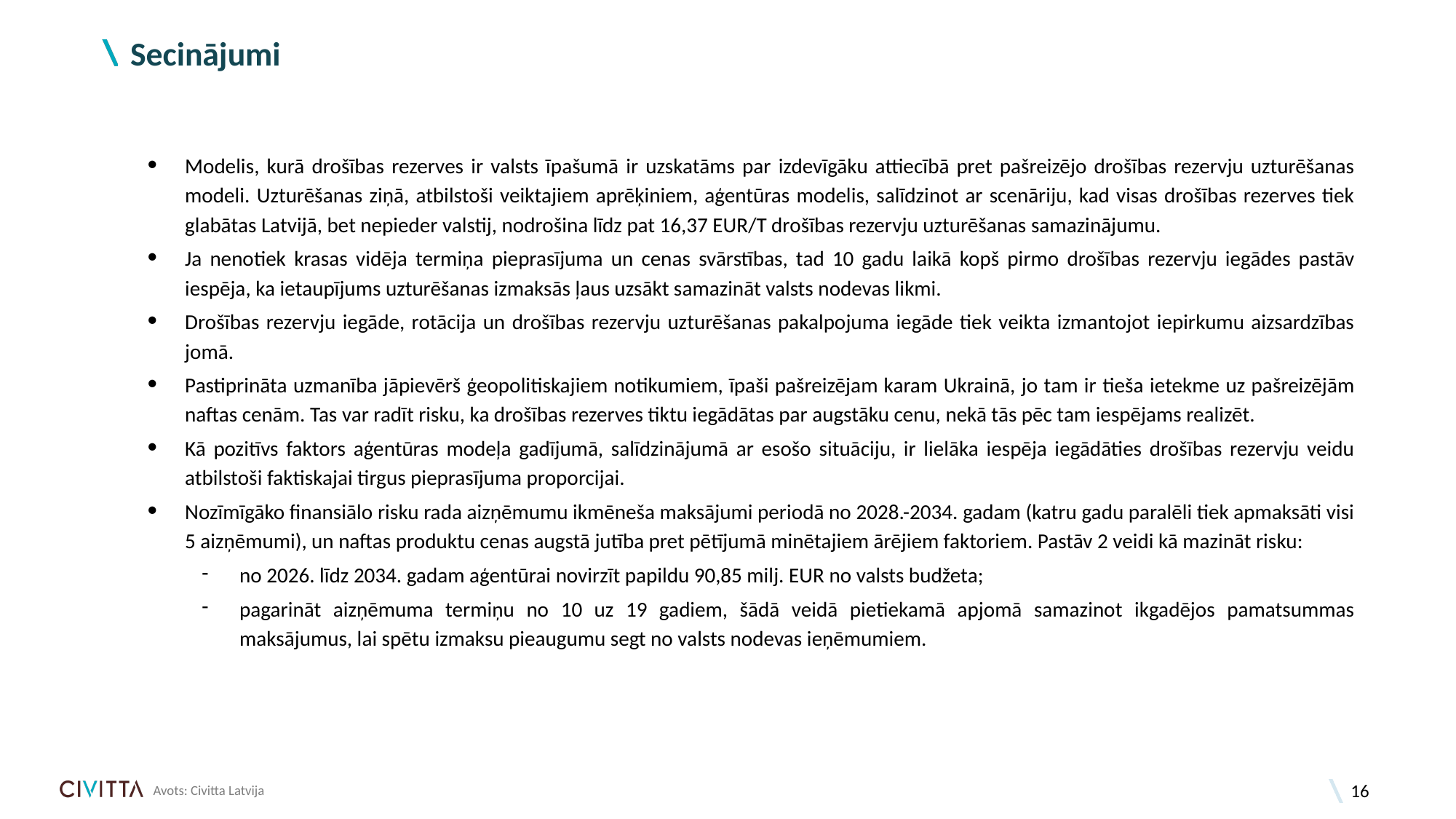

# Secinājumi
Modelis, kurā drošības rezerves ir valsts īpašumā ir uzskatāms par izdevīgāku attiecībā pret pašreizējo drošības rezervju uzturēšanas modeli. Uzturēšanas ziņā, atbilstoši veiktajiem aprēķiniem, aģentūras modelis, salīdzinot ar scenāriju, kad visas drošības rezerves tiek glabātas Latvijā, bet nepieder valstij, nodrošina līdz pat 16,37 EUR/T drošības rezervju uzturēšanas samazinājumu.
Ja nenotiek krasas vidēja termiņa pieprasījuma un cenas svārstības, tad 10 gadu laikā kopš pirmo drošības rezervju iegādes pastāv iespēja, ka ietaupījums uzturēšanas izmaksās ļaus uzsākt samazināt valsts nodevas likmi.
Drošības rezervju iegāde, rotācija un drošības rezervju uzturēšanas pakalpojuma iegāde tiek veikta izmantojot iepirkumu aizsardzības jomā.
Pastiprināta uzmanība jāpievērš ģeopolitiskajiem notikumiem, īpaši pašreizējam karam Ukrainā, jo tam ir tieša ietekme uz pašreizējām naftas cenām. Tas var radīt risku, ka drošības rezerves tiktu iegādātas par augstāku cenu, nekā tās pēc tam iespējams realizēt.
Kā pozitīvs faktors aģentūras modeļa gadījumā, salīdzinājumā ar esošo situāciju, ir lielāka iespēja iegādāties drošības rezervju veidu atbilstoši faktiskajai tirgus pieprasījuma proporcijai.
Nozīmīgāko finansiālo risku rada aizņēmumu ikmēneša maksājumi periodā no 2028.-2034. gadam (katru gadu paralēli tiek apmaksāti visi 5 aizņēmumi), un naftas produktu cenas augstā jutība pret pētījumā minētajiem ārējiem faktoriem. Pastāv 2 veidi kā mazināt risku:
no 2026. līdz 2034. gadam aģentūrai novirzīt papildu 90,85 milj. EUR no valsts budžeta;
pagarināt aizņēmuma termiņu no 10 uz 19 gadiem, šādā veidā pietiekamā apjomā samazinot ikgadējos pamatsummas maksājumus, lai spētu izmaksu pieaugumu segt no valsts nodevas ieņēmumiem.
Avots: Civitta Latvija